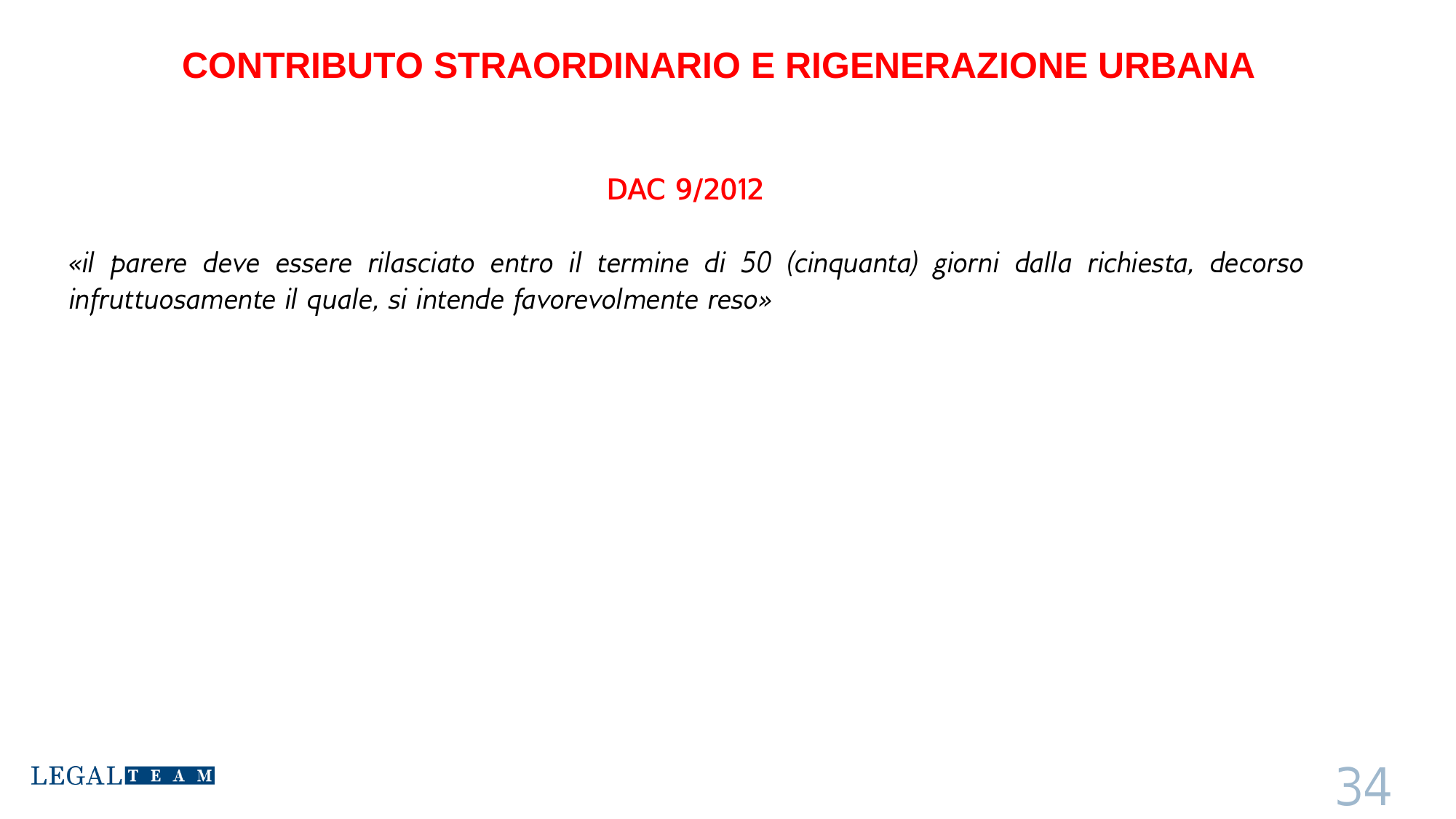

# CONTRIBUTO STRAORDINARIO E RIGENERAZIONE URBANA

DAC 9/2012

«il parere deve essere rilasciato entro il termine di 50 (cinquanta) giorni dalla richiesta, decorso infruttuosamente il quale, si intende favorevolmente reso»

34